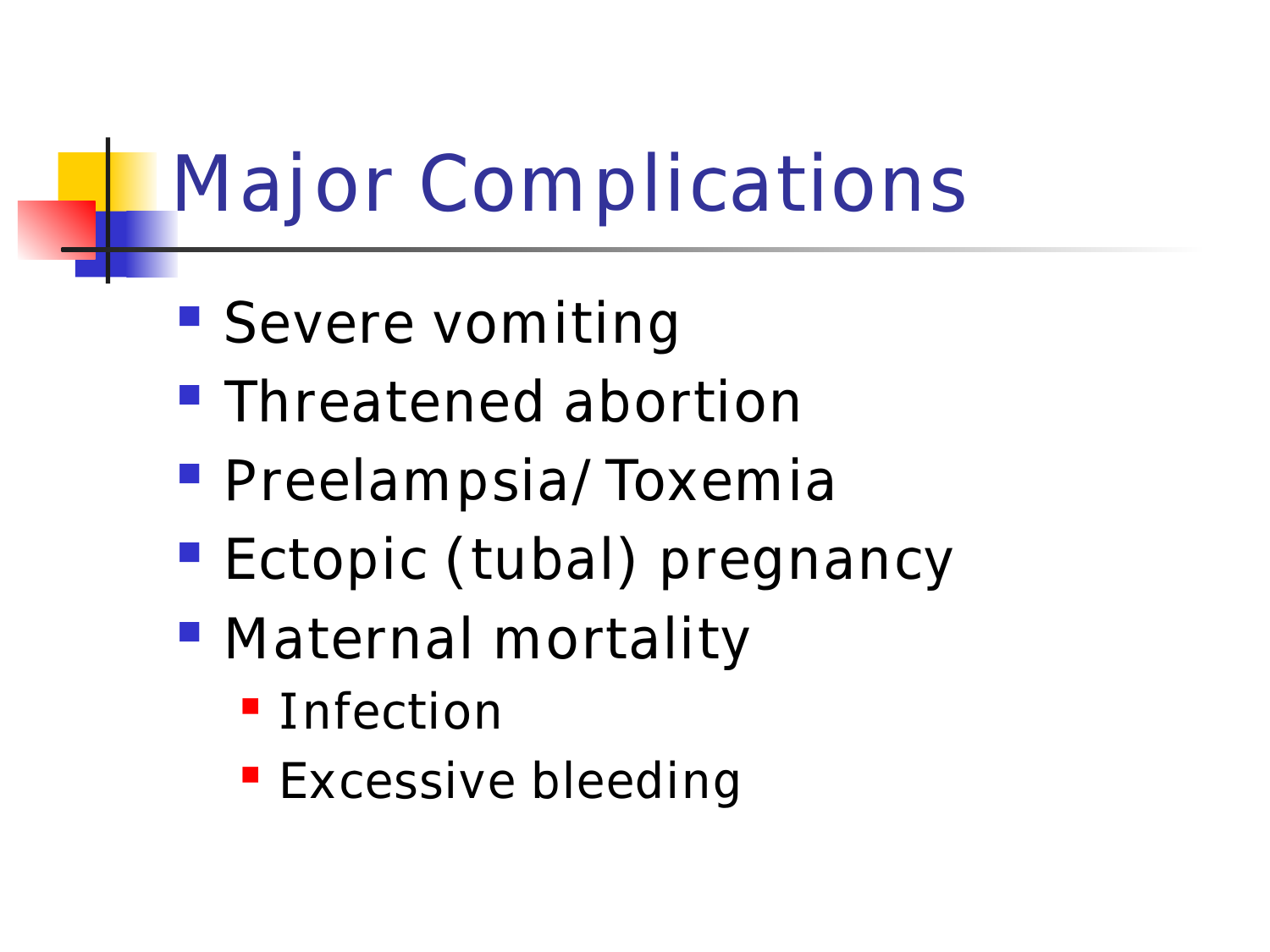

# Major Complications
Severe vomiting
Threatened abortion
Preelampsia/Toxemia
Ectopic (tubal) pregnancy
Maternal mortality
Infection
Excessive bleeding